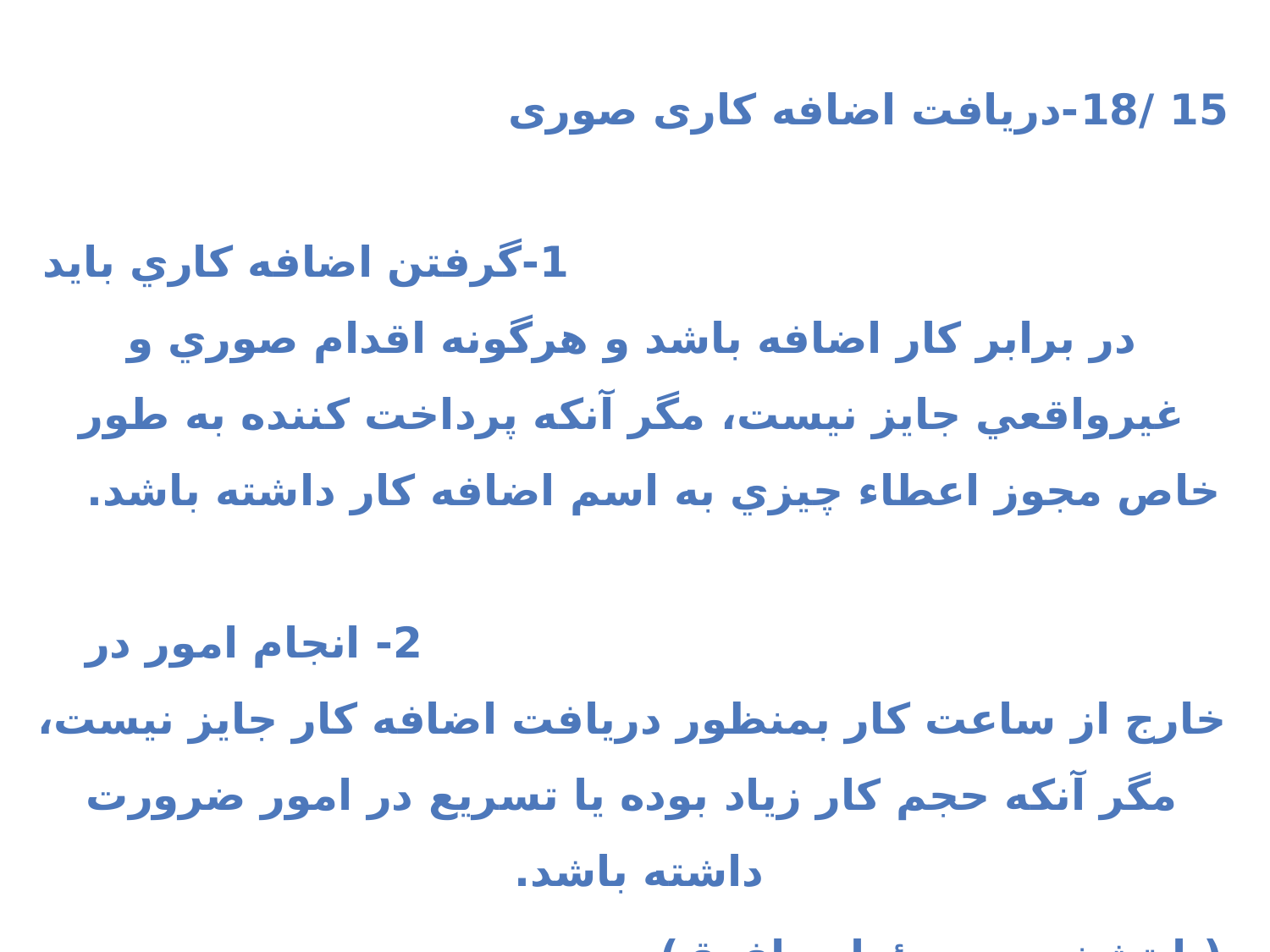

15 /18-دریافت اضافه کاری صوری                                                                                                                                                              1-گرفتن اضافه كاري بايد در برابر كار اضافه باشد و هرگونه اقدام صوري و غيرواقعي جايز نيست، مگر آنكه پرداخت كننده به طور خاص مجوز اعطاء چيزي به اسم اضافه كار داشته باشد.                                                                                                                                        2- انجام امور در خارج از ساعت كار بمنظور دريافت اضافه كار جايز نيست، مگر آنكه حجم كار زياد بوده يا تسريع در امور ضرورت داشته باشد.
(با تشخيص مسئول مافوق)                                                                                                                                                          3-قاعده و مقررّات اين است كه كاركنان از اوّل ساعت تعيين شده تا پايان وقت در محل كار حضور داشته باشند و رفت و آمد جزء وقت كار و جزء اضافه كار محسوب نمي شود.